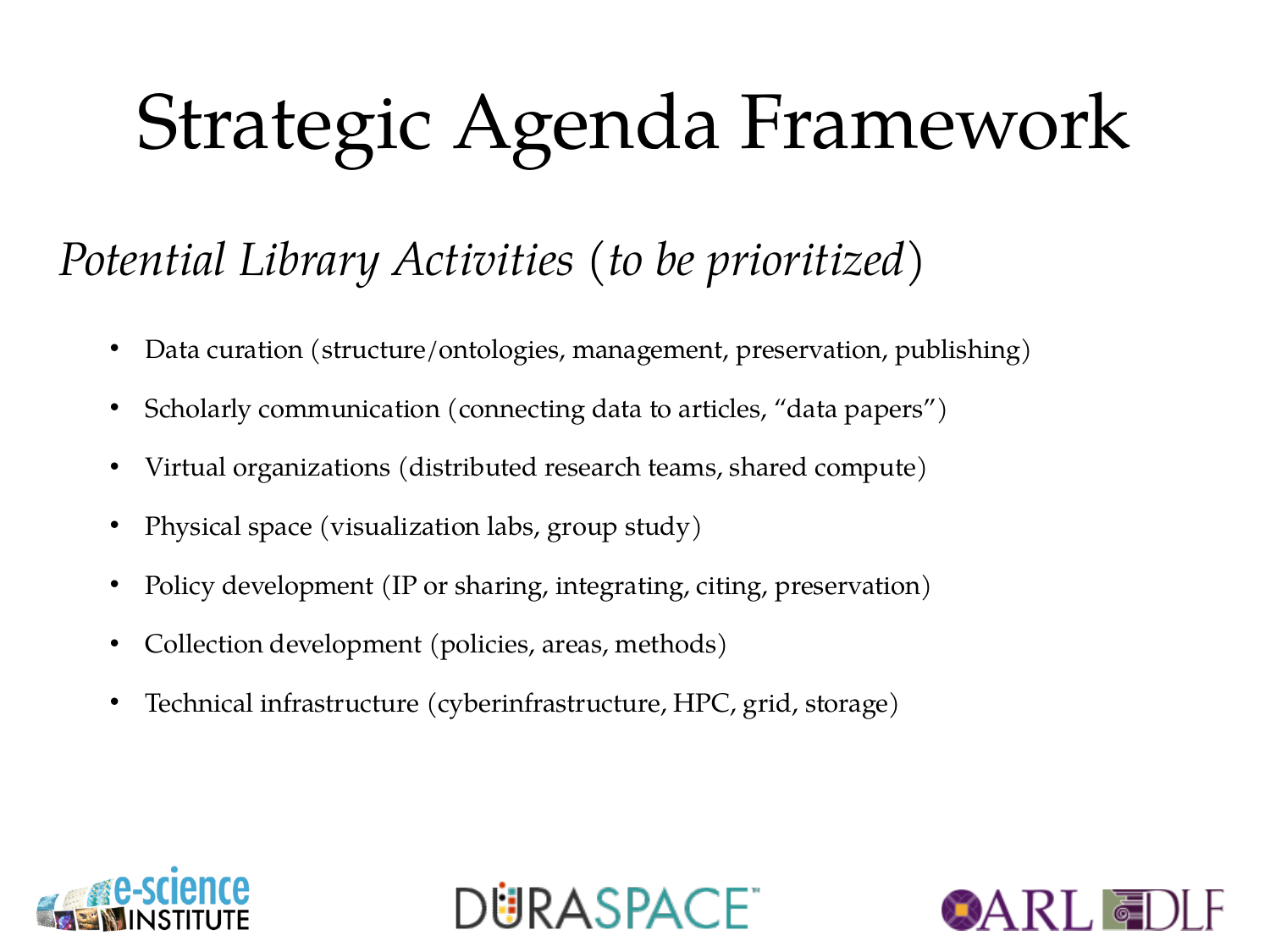

# Strategic Agenda Framework
Potential Library Activities (to be prioritized)

Data curation (structure/ontologies, management, preservation, publishing)
Scholarly communication (connecting data to articles, “data papers”)
Virtual organizations (distributed research teams, shared compute)
Physical space (visualization labs, group study)
Policy development (IP or sharing, integrating, citing, preservation)
Collection development (policies, areas, methods)
Technical infrastructure (cyberinfrastructure, HPC, grid, storage)